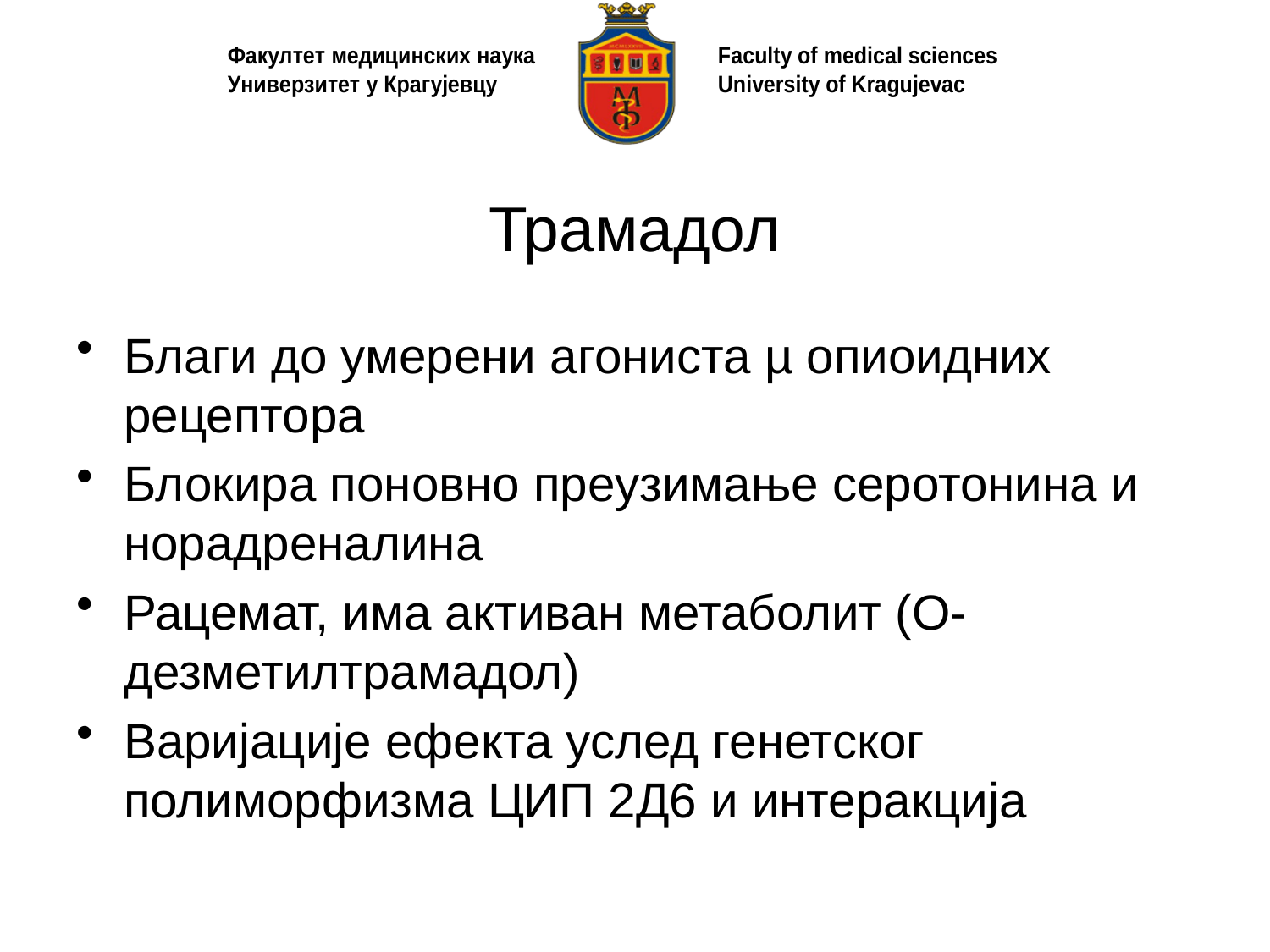

# Трамадол
Благи до умерени агониста µ опиоидних рецептора
Блокира поновно преузимање серотонина и норадреналина
Рацемат, има активан метаболит (О-дезметилтрамадол)
Варијације ефекта услед генетског полиморфизма ЦИП 2Д6 и интеракција